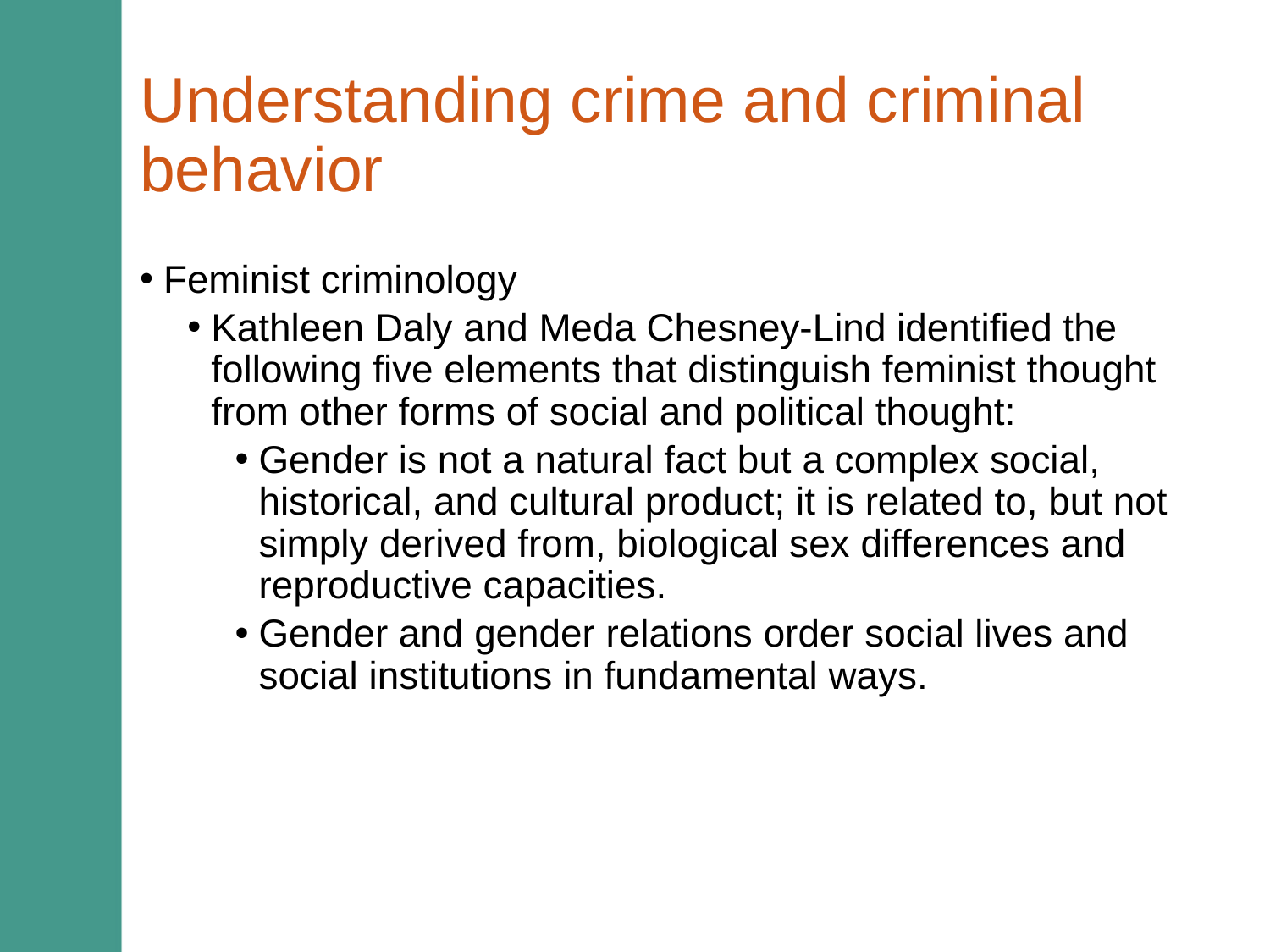

# Understanding crime and criminal behavior
Feminist criminology
Kathleen Daly and Meda Chesney-Lind identified the following five elements that distinguish feminist thought from other forms of social and political thought:
Gender is not a natural fact but a complex social, historical, and cultural product; it is related to, but not simply derived from, biological sex differences and reproductive capacities.
Gender and gender relations order social lives and social institutions in fundamental ways.